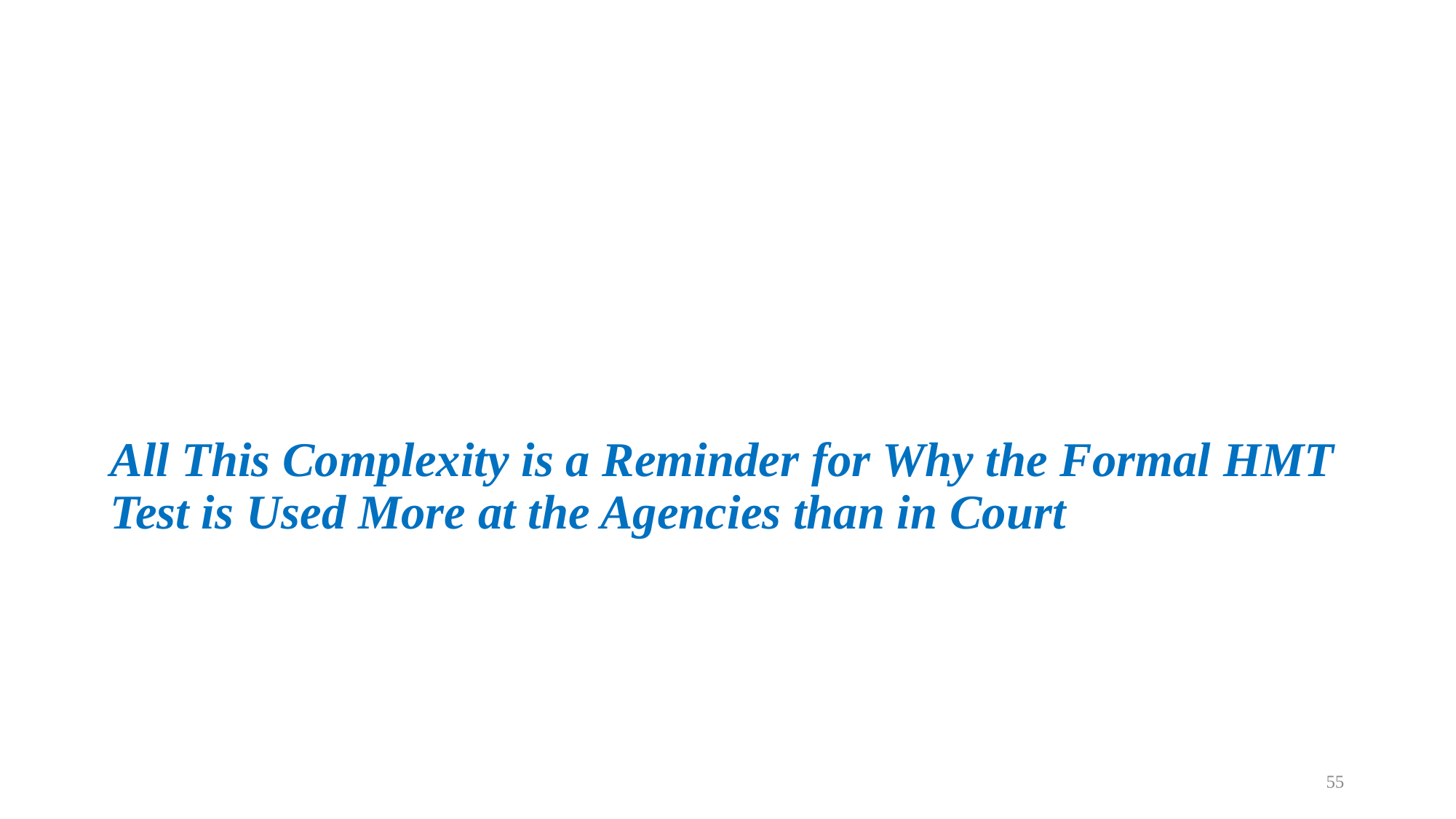

# All This Complexity is a Reminder for Why the Formal HMT Test is Used More at the Agencies than in Court

55